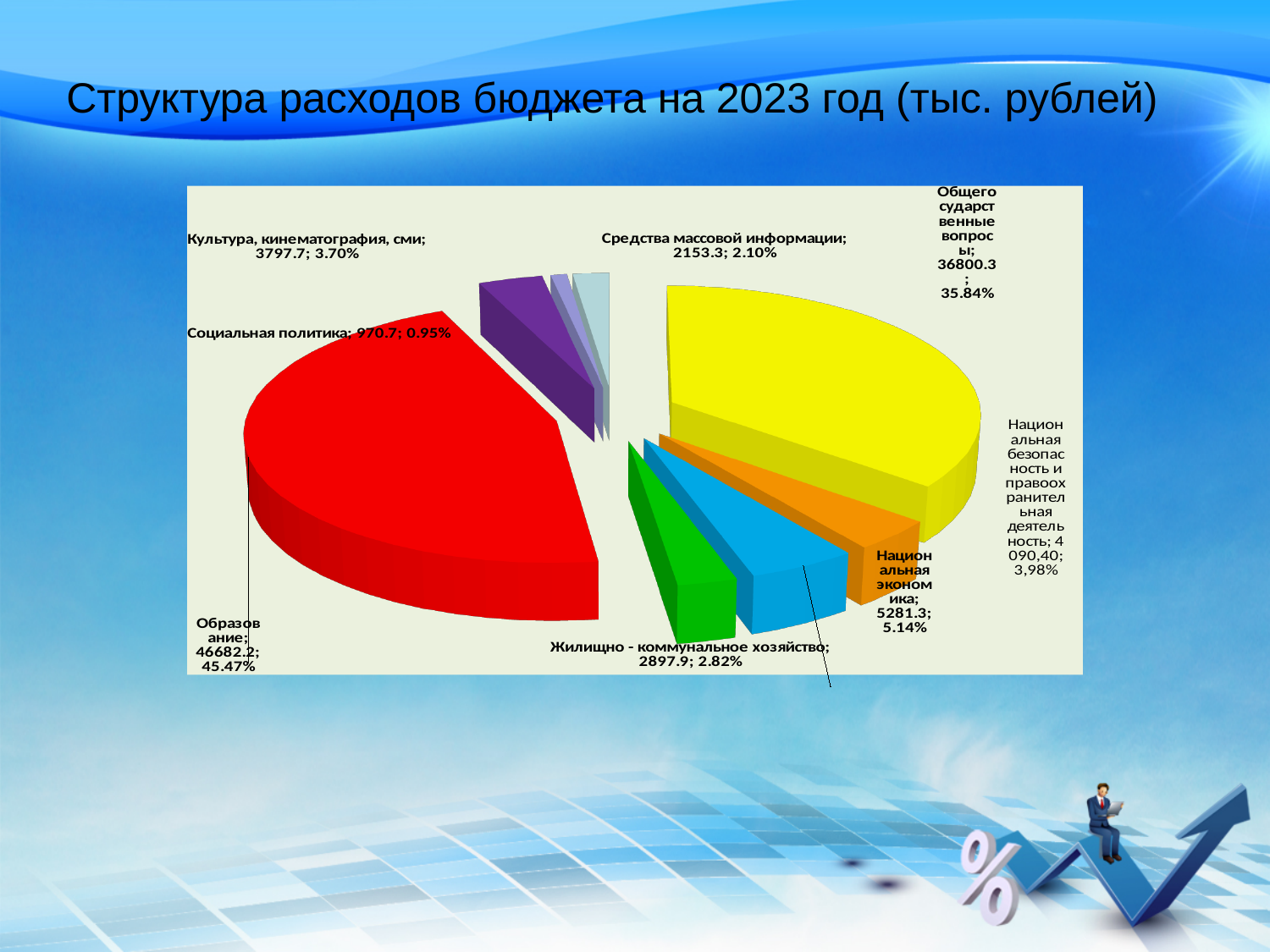

# Структура расходов бюджета на 2023 год (тыс. рублей)

[unsupported chart]

[unsupported chart]